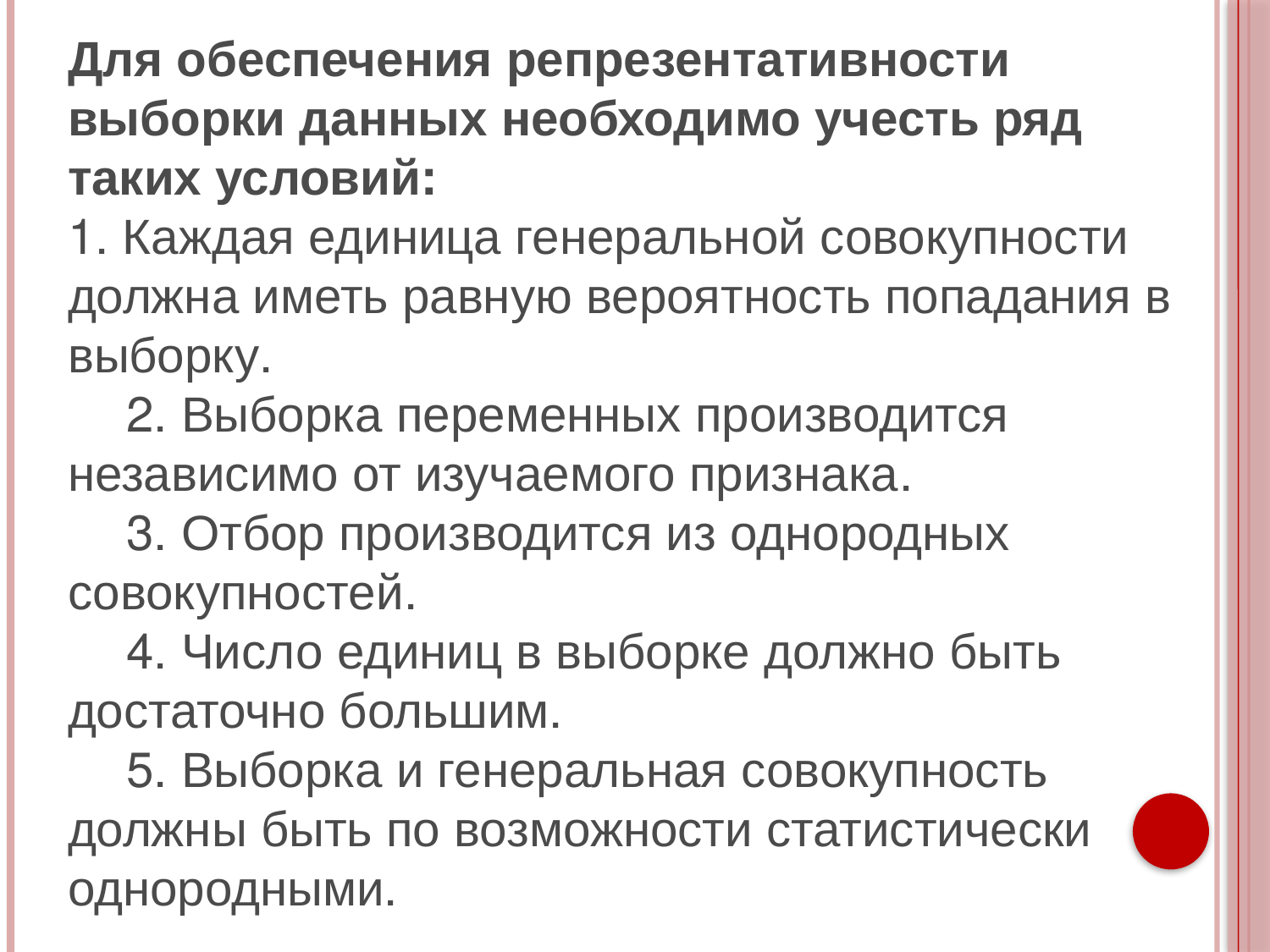

Для обеспечения репрезентативности выборки данных необходимо учесть ряд таких условий:
1. Каждая единица генеральной совокупности должна иметь равную вероятность попадания в выборку.
     2. Выборка переменных производится независимо от изучаемого признака.
     3. Отбор производится из однородных совокупностей.
     4. Число единиц в выборке должно быть достаточно большим.
     5. Выборка и генеральная совокупность должны быть по возможности статистически однородными.